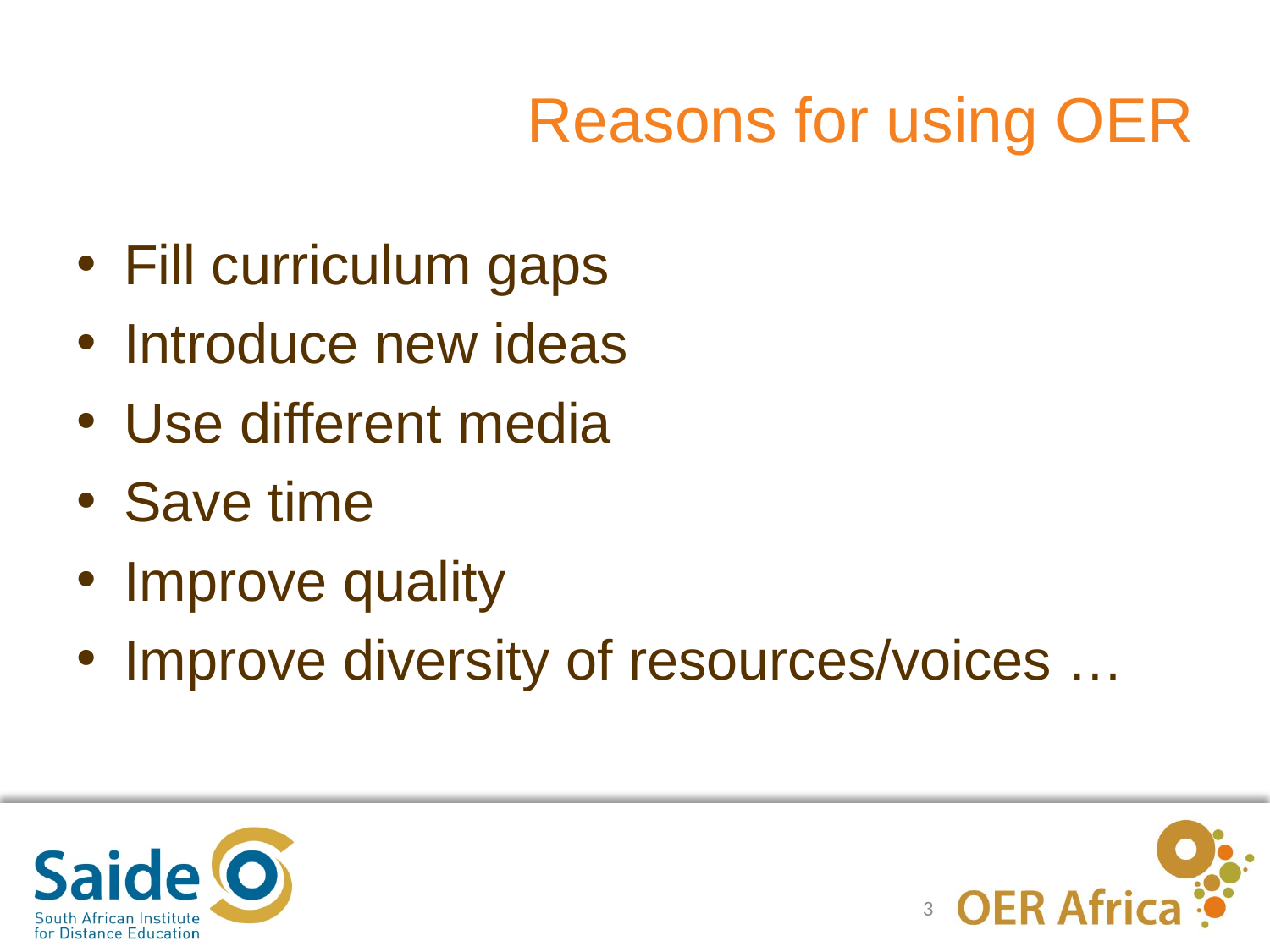

# Reasons for using OER
Fill curriculum gaps
Introduce new ideas
Use different media
Save time
Improve quality
Improve diversity of resources/voices …
3